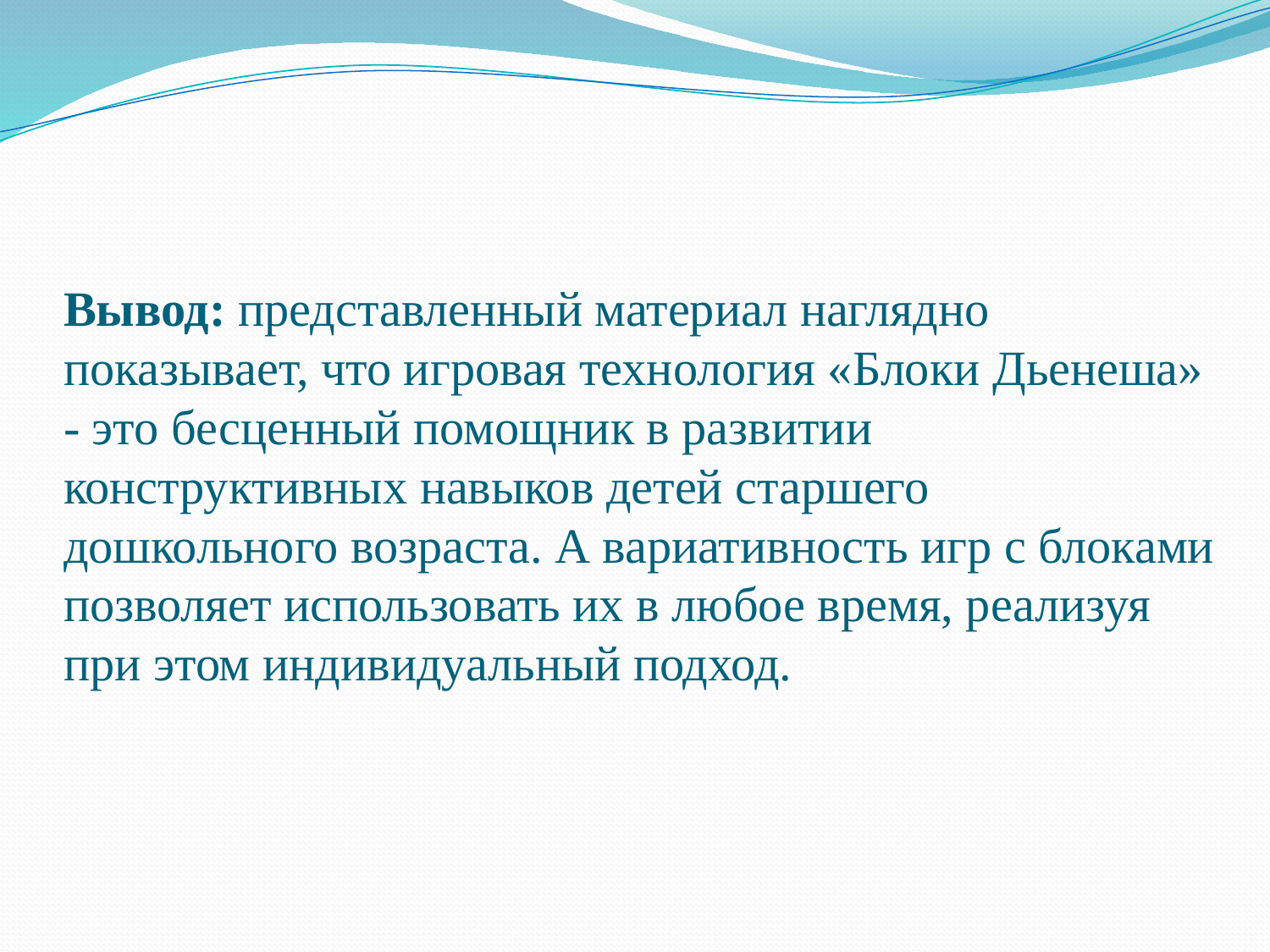

# Вывод: представленный материал наглядно показывает, что игровая технология «Блоки Дьенеша» - это бесценный помощник в развитии конструктивных навыков детей старшего дошкольного возраста. А вариативность игр с блоками позволяет использовать их в любое время, реализуя при этом индивидуальный подход.